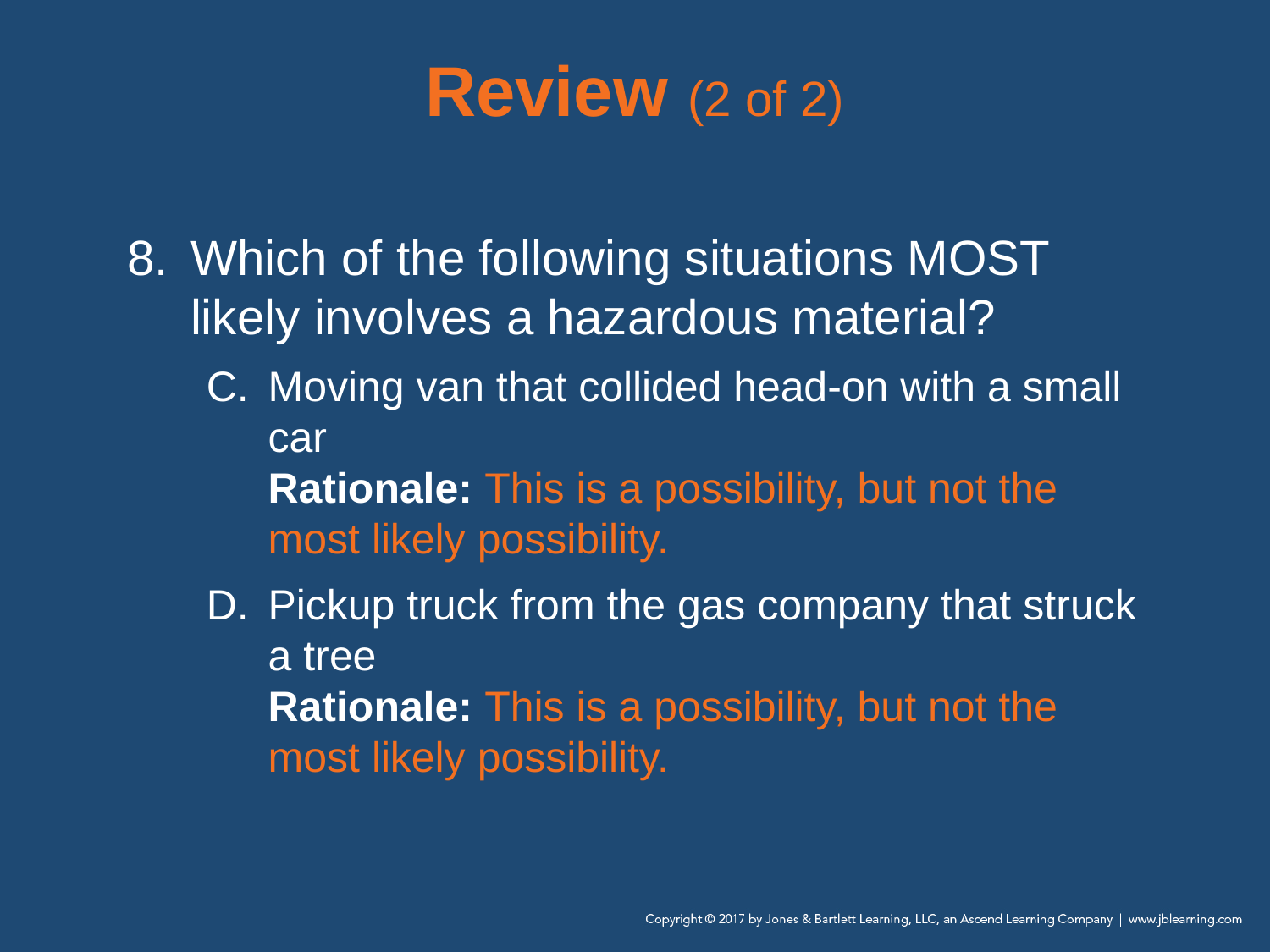

# Review (2 of 2)
Which of the following situations MOST likely involves a hazardous material?
Moving van that collided head-on with a small car
Rationale: This is a possibility, but not the most likely possibility.
Pickup truck from the gas company that struck a tree
Rationale: This is a possibility, but not the most likely possibility.